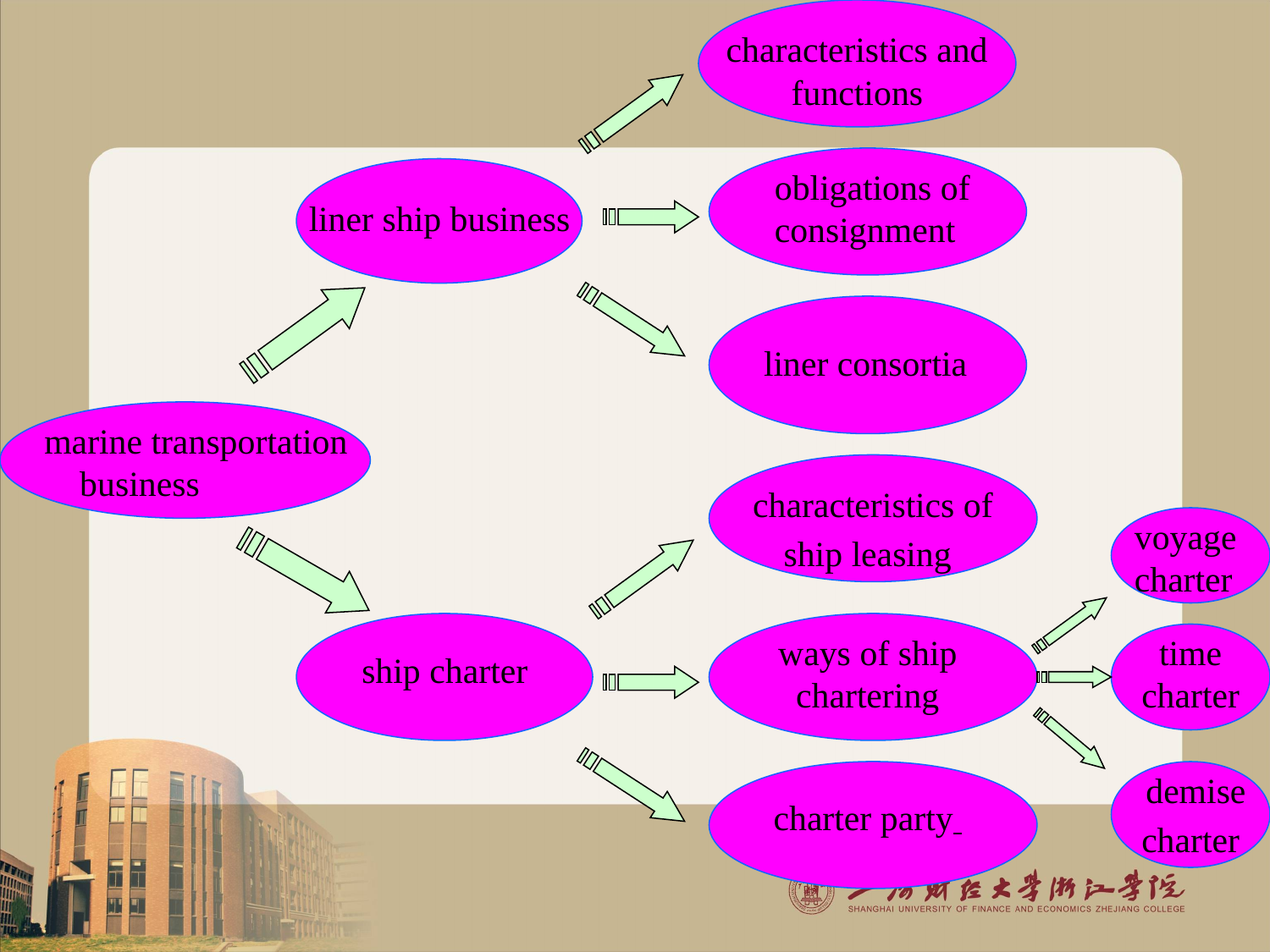

characteristics and functions

#

 liner ship business

obligations of consignment

liner consortia

marine transportation       business

characteristics of ship leasing

voyage charter

ship charter

ways of ship chartering

time charter

charter party

demise charter